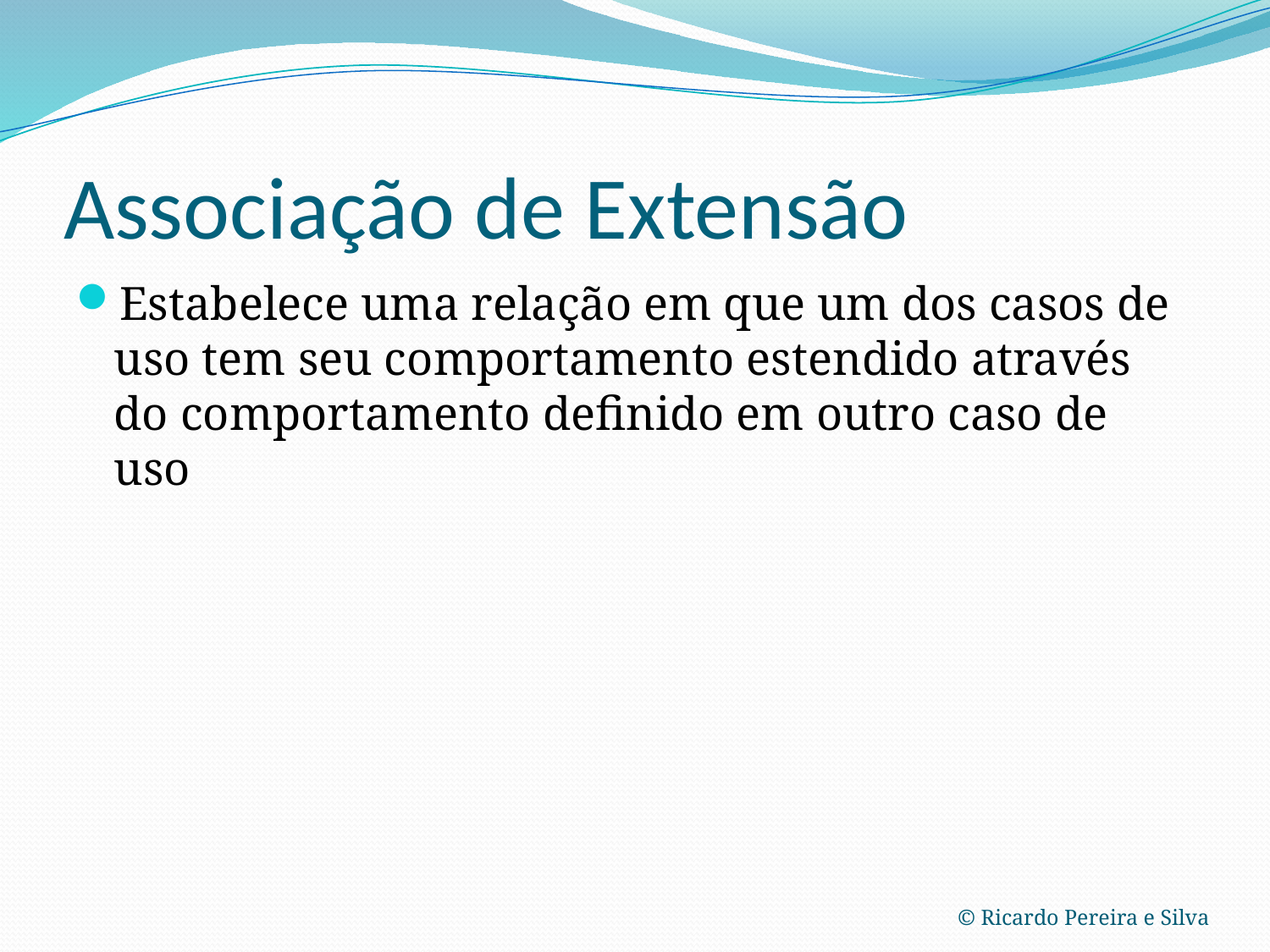

# Associação de Extensão
Estabelece uma relação em que um dos casos de uso tem seu comportamento estendido através do comportamento definido em outro caso de uso
© Ricardo Pereira e Silva